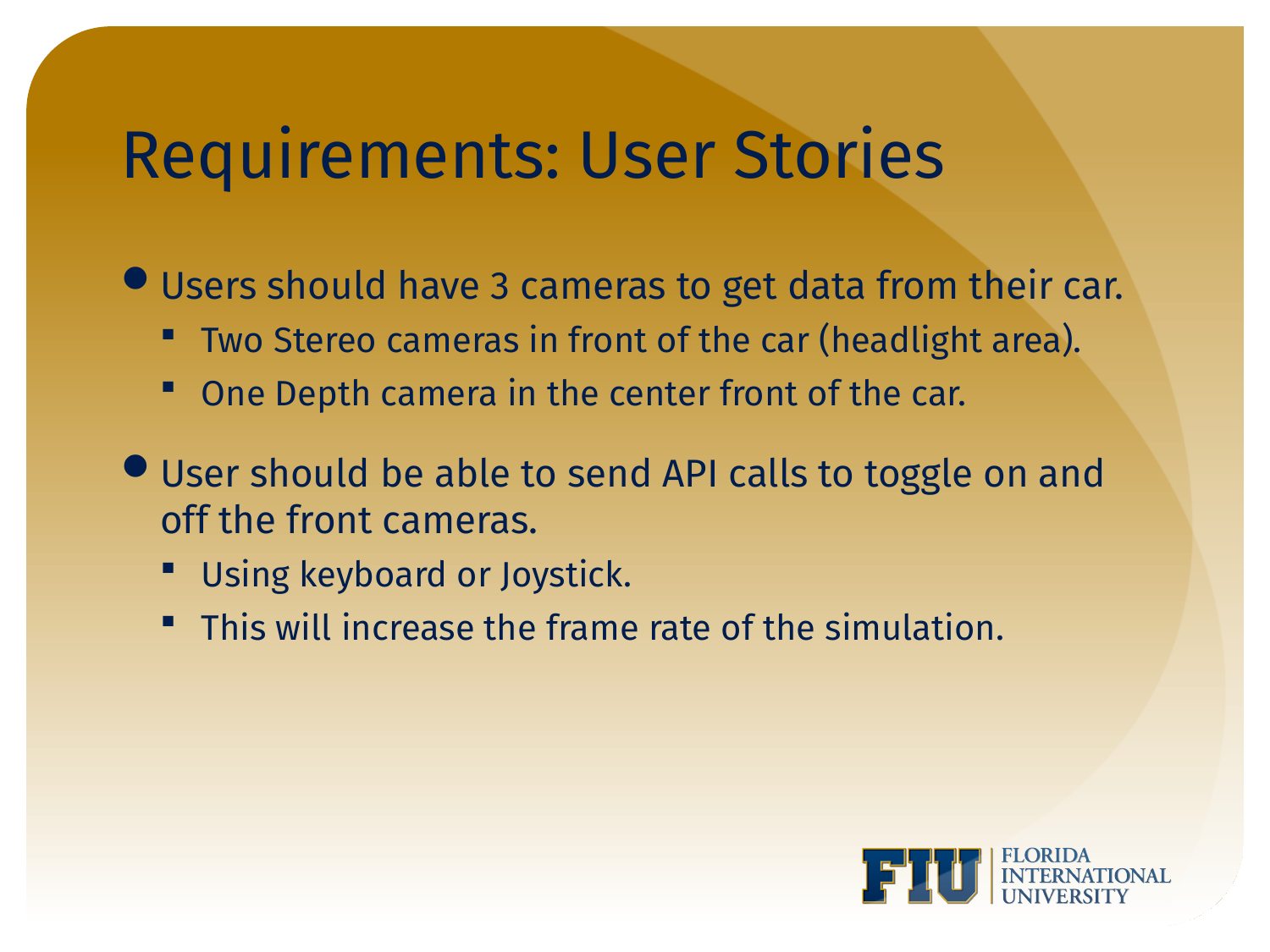

# Requirements: User Stories
Users should have 3 cameras to get data from their car.
Two Stereo cameras in front of the car (headlight area).
One Depth camera in the center front of the car.
User should be able to send API calls to toggle on and off the front cameras.
Using keyboard or Joystick.
This will increase the frame rate of the simulation.